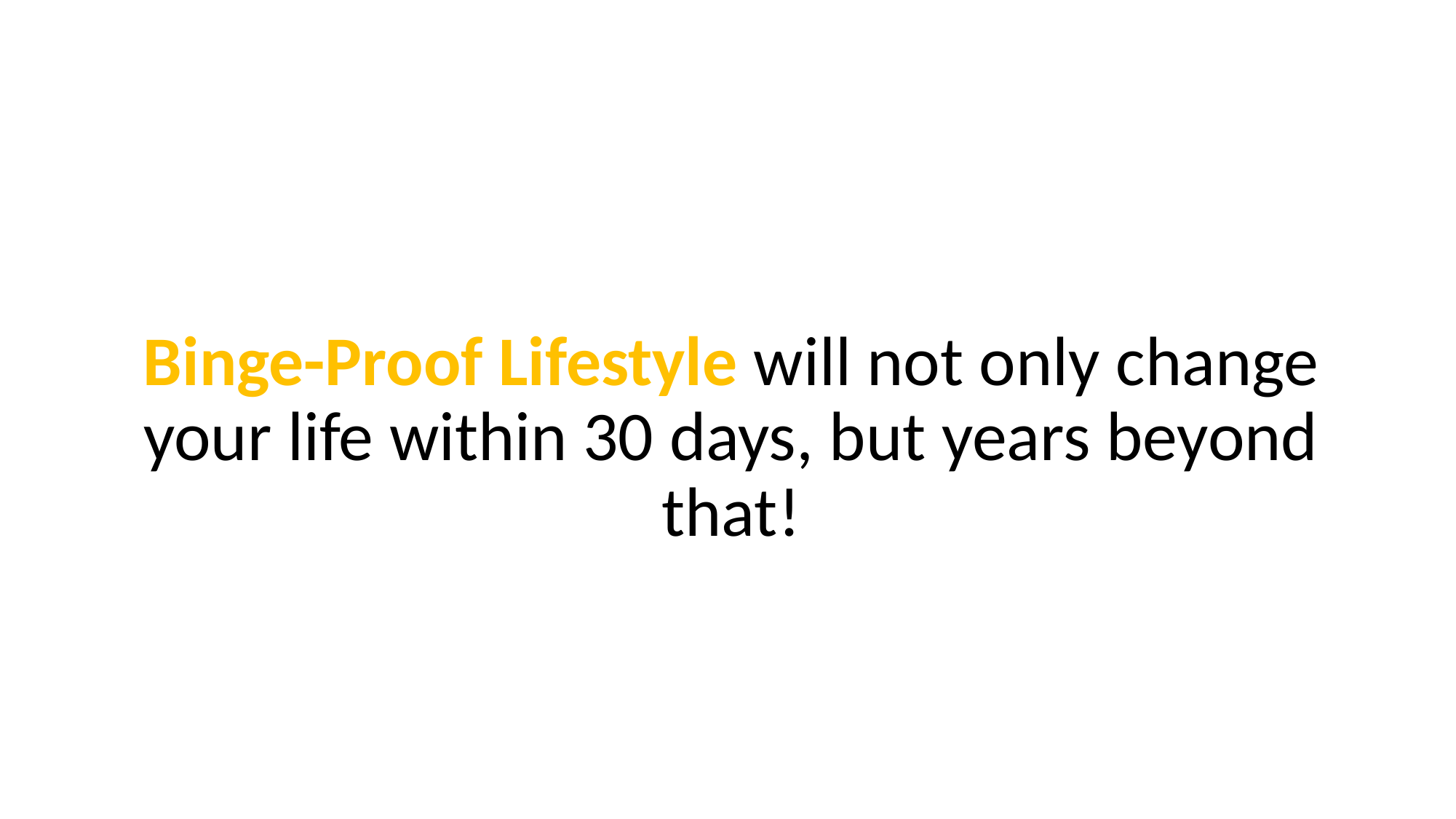

Binge-Proof Lifestyle will not only change your life within 30 days, but years beyond that!